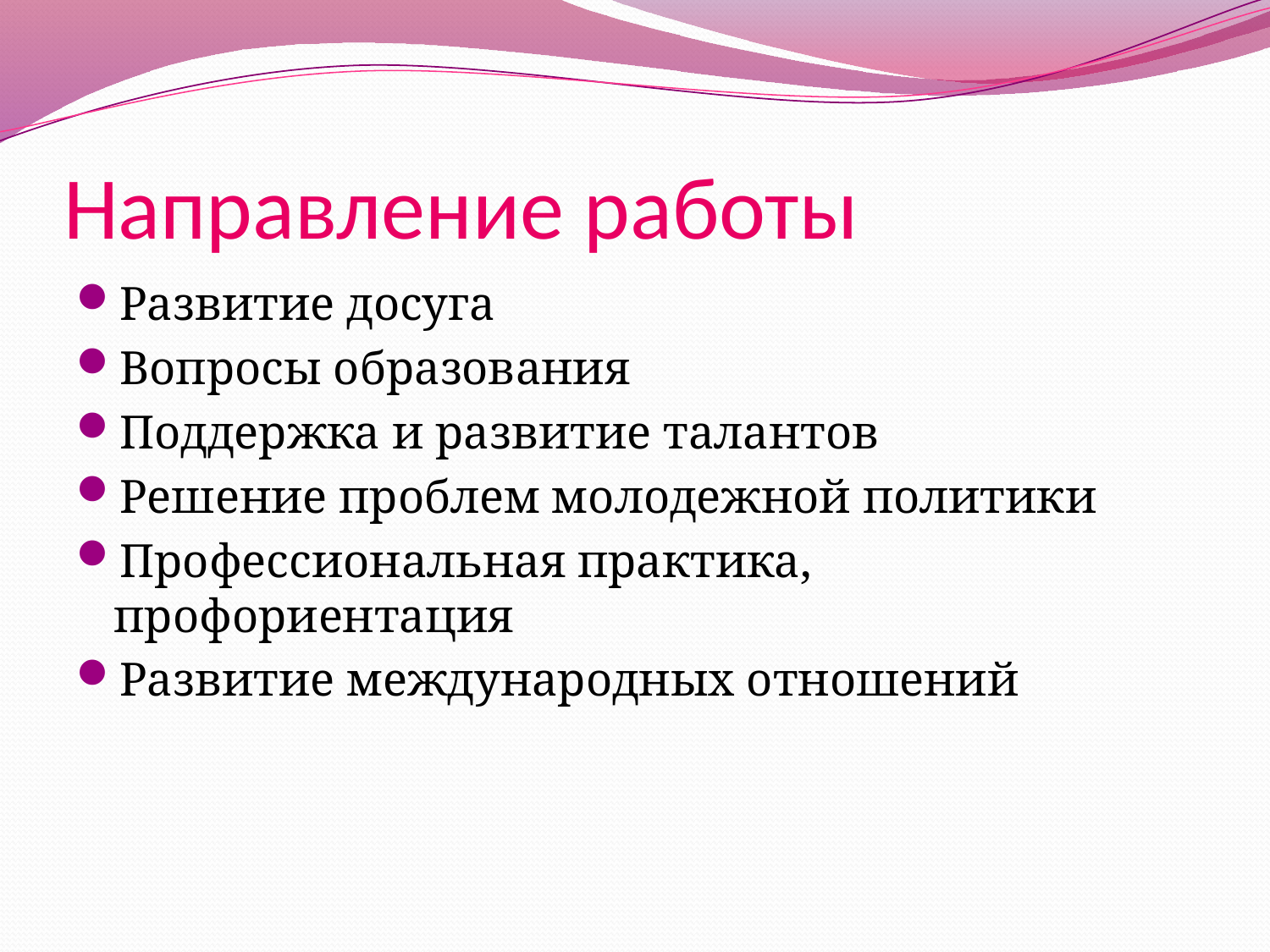

# Направление работы
Развитие досуга
Вопросы образования
Поддержка и развитие талантов
Решение проблем молодежной политики
Профессиональная практика, профориентация
Развитие международных отношений